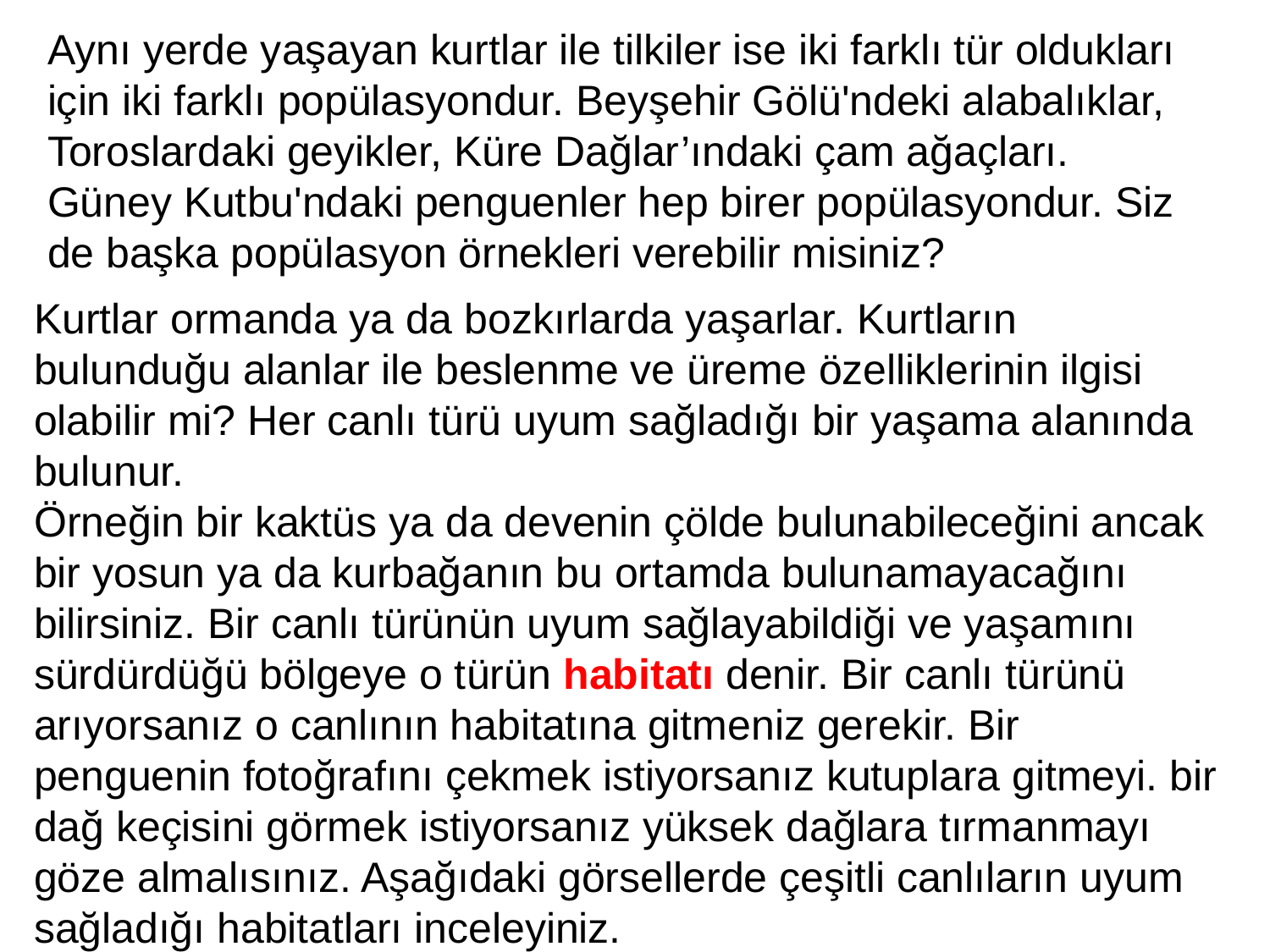

Aynı yerde yaşayan kurtlar ile tilkiler ise iki farklı tür oldukları için iki farklı popülasyondur. Beyşehir Gölü'ndeki alabalıklar, Toroslardaki geyikler, Küre Dağlar’ındaki çam ağaçları.
Güney Kutbu'ndaki penguenler hep birer popülasyondur. Siz de başka popülasyon örnekleri verebilir misiniz?
Kurtlar ormanda ya da bozkırlarda yaşarlar. Kurtların bulunduğu alanlar ile beslenme ve üreme özelliklerinin ilgisi olabilir mi? Her canlı türü uyum sağladığı bir yaşama alanında bulunur.
Örneğin bir kaktüs ya da devenin çölde bulunabileceğini ancak bir yosun ya da kurbağanın bu ortamda bulunamayacağını bilirsiniz. Bir canlı türünün uyum sağlayabildiği ve yaşamını sürdürdüğü bölgeye o türün habitatı denir. Bir canlı türünü arıyorsanız o canlının habitatına gitmeniz gerekir. Bir penguenin fotoğrafını çekmek istiyorsanız kutuplara gitmeyi. bir dağ keçisini görmek istiyorsanız yüksek dağlara tırmanmayı göze almalısınız. Aşağıdaki görsellerde çeşitli canlıların uyum sağladığı habitatları inceleyiniz.